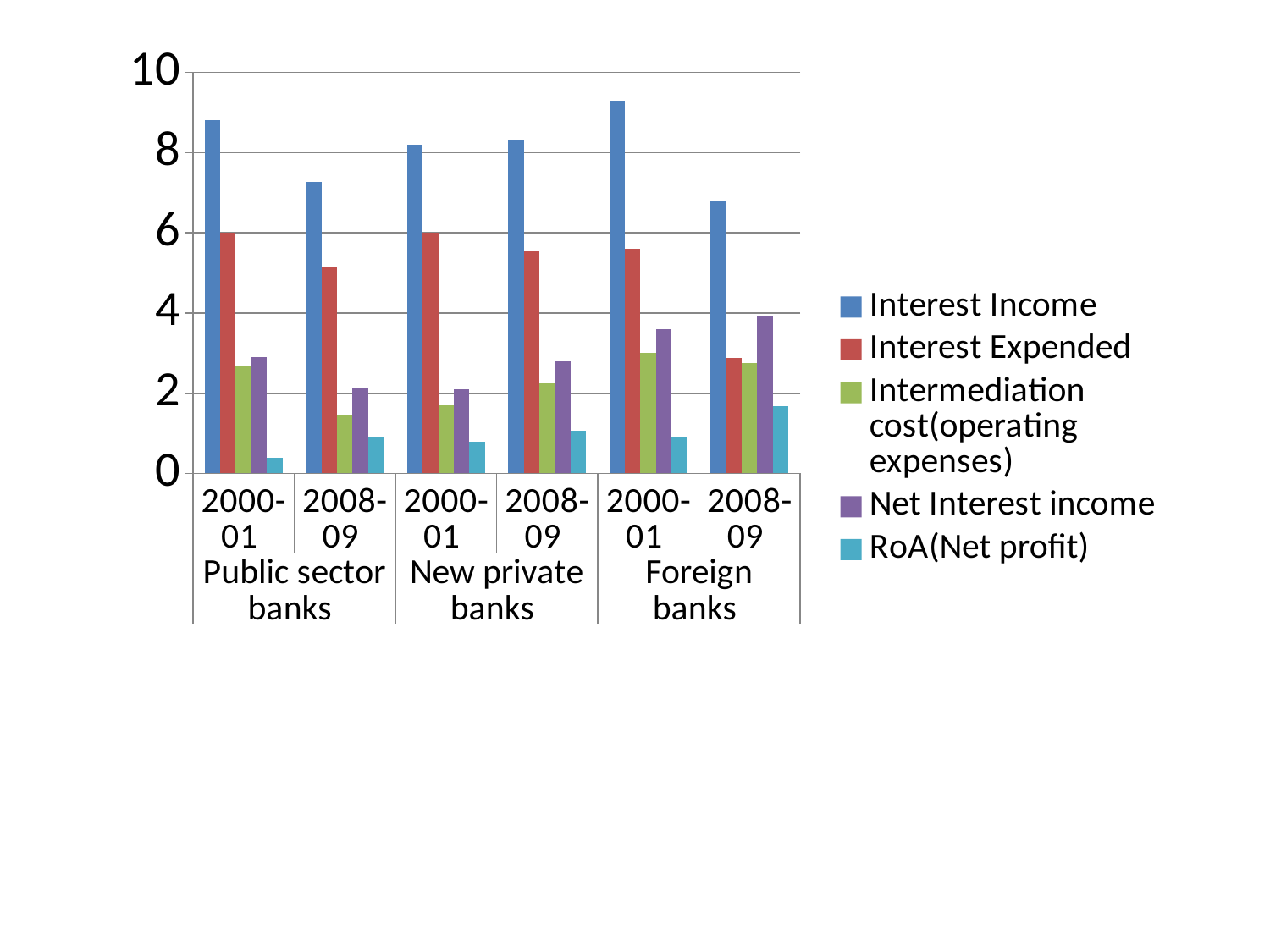

### Chart

| Category | Interest Income  | Interest Expended   | Intermediation cost(operating expenses)  | Net Interest income  | RoA(Net profit)  |
|---|---|---|---|---|---|
| 2000-01  | 8.8 | 6.0 | 2.7 | 2.9 | 0.4 |
| 2008-09  | 7.26 | 5.14 | 1.47 | 2.12 | 0.91 |
| 2000-01  | 8.200000000000001 | 6.0 | 1.7000000000000008 | 2.1 | 0.8 |
| 2008-09  | 8.33 | 5.55 | 2.24 | 2.79 | 1.06 |
| 2000-01  | 9.3 | 5.6 | 3.0 | 3.6 | 0.9 |
| 2008-09  | 6.78 | 2.8699999999999997 | 2.75 | 3.9099999999999997 | 1.6800000000000008 |